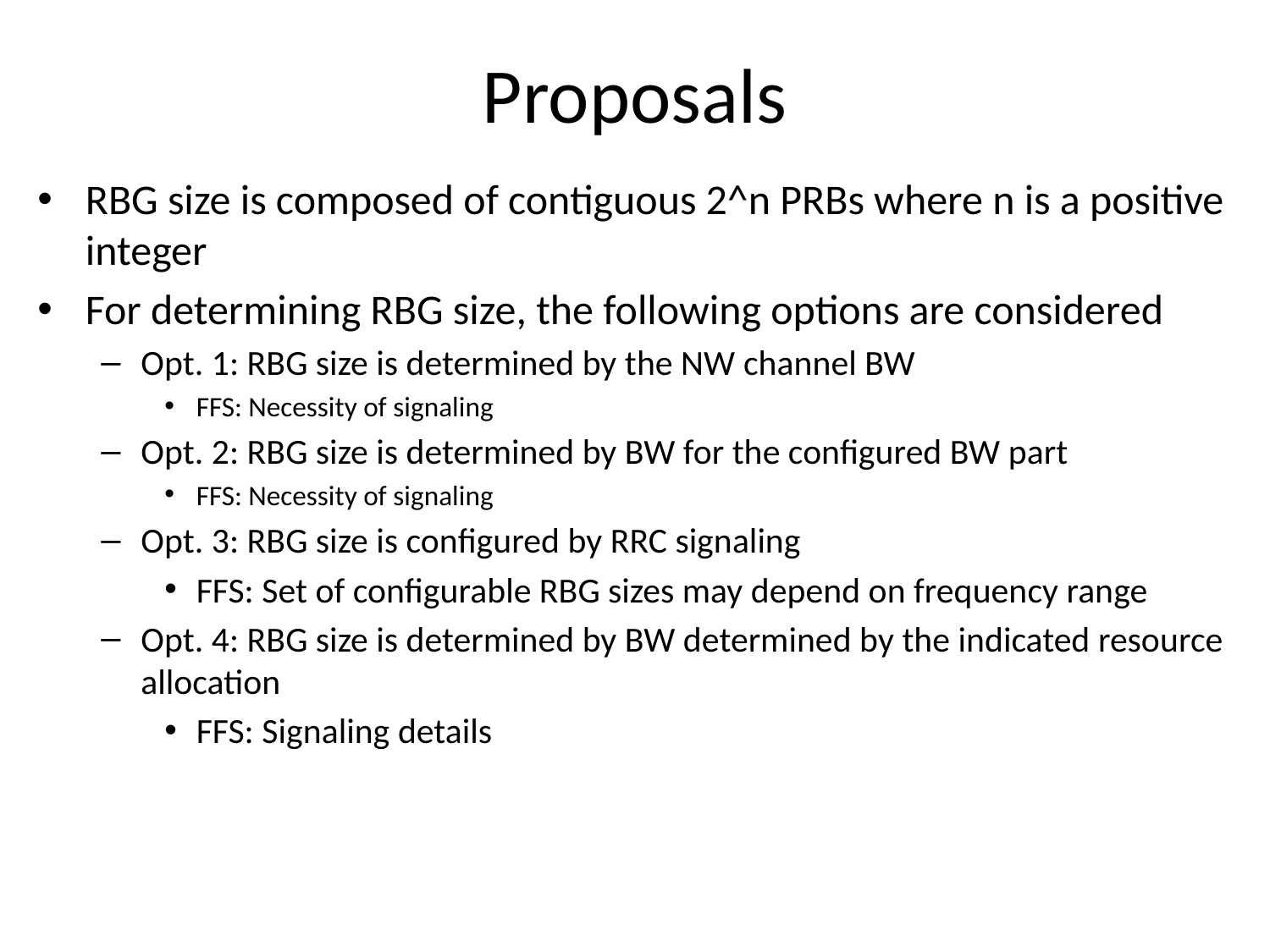

# Proposals
RBG size is composed of contiguous 2^n PRBs where n is a positive integer
For determining RBG size, the following options are considered
Opt. 1: RBG size is determined by the NW channel BW
FFS: Necessity of signaling
Opt. 2: RBG size is determined by BW for the configured BW part
FFS: Necessity of signaling
Opt. 3: RBG size is configured by RRC signaling
FFS: Set of configurable RBG sizes may depend on frequency range
Opt. 4: RBG size is determined by BW determined by the indicated resource allocation
FFS: Signaling details